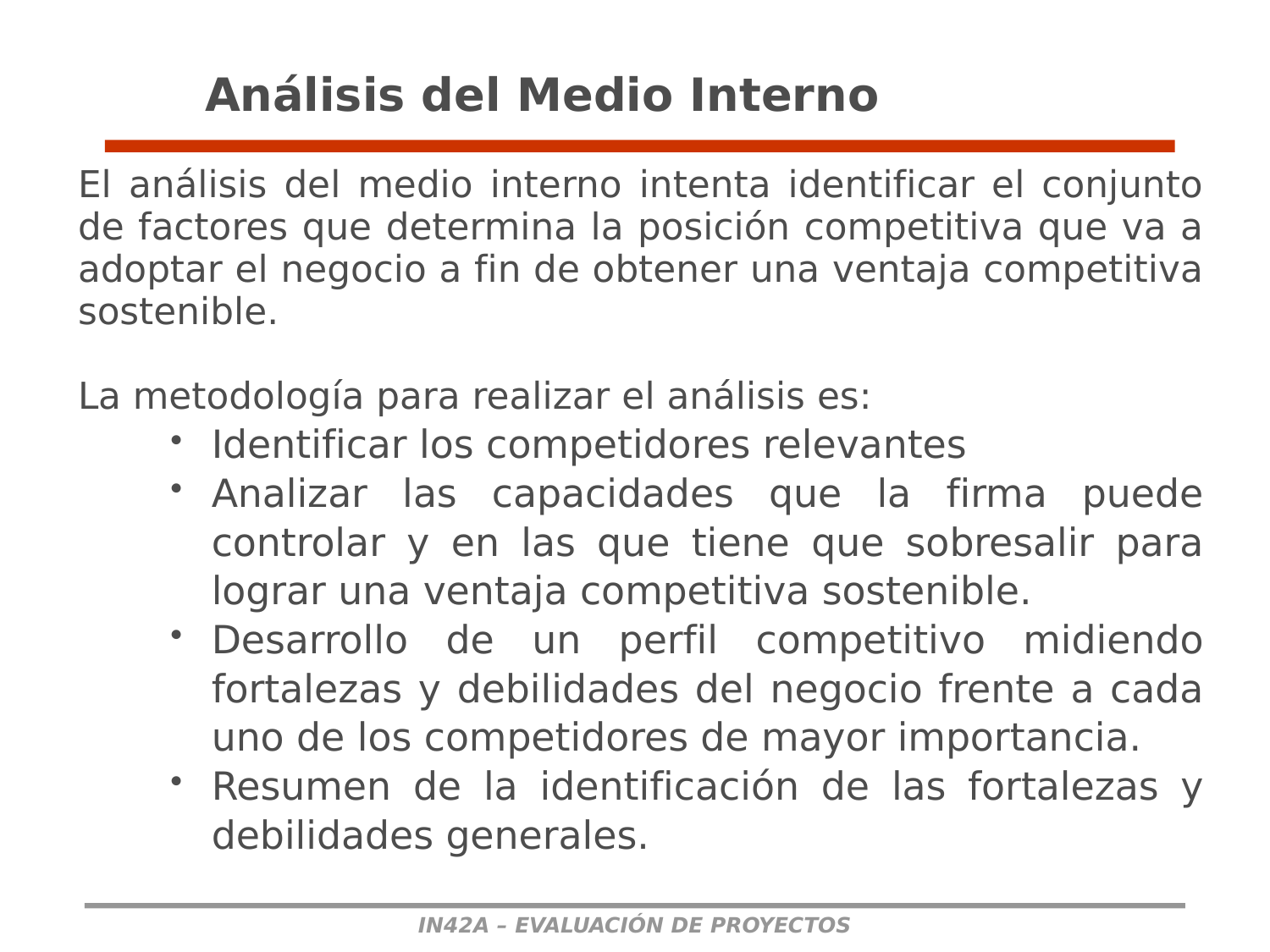

Análisis del Medio Interno

El análisis del medio interno intenta identificar el conjunto de factores que determina la posición competitiva que va a adoptar el negocio a fin de obtener una ventaja competitiva sostenible.

La metodología para realizar el análisis es:
Identificar los competidores relevantes
Analizar las capacidades que la firma puede controlar y en las que tiene que sobresalir para lograr una ventaja competitiva sostenible.
Desarrollo de un perfil competitivo midiendo fortalezas y debilidades del negocio frente a cada uno de los competidores de mayor importancia.
Resumen de la identificación de las fortalezas y debilidades generales.
IN42A – EVALUACIÓN DE PROYECTOS